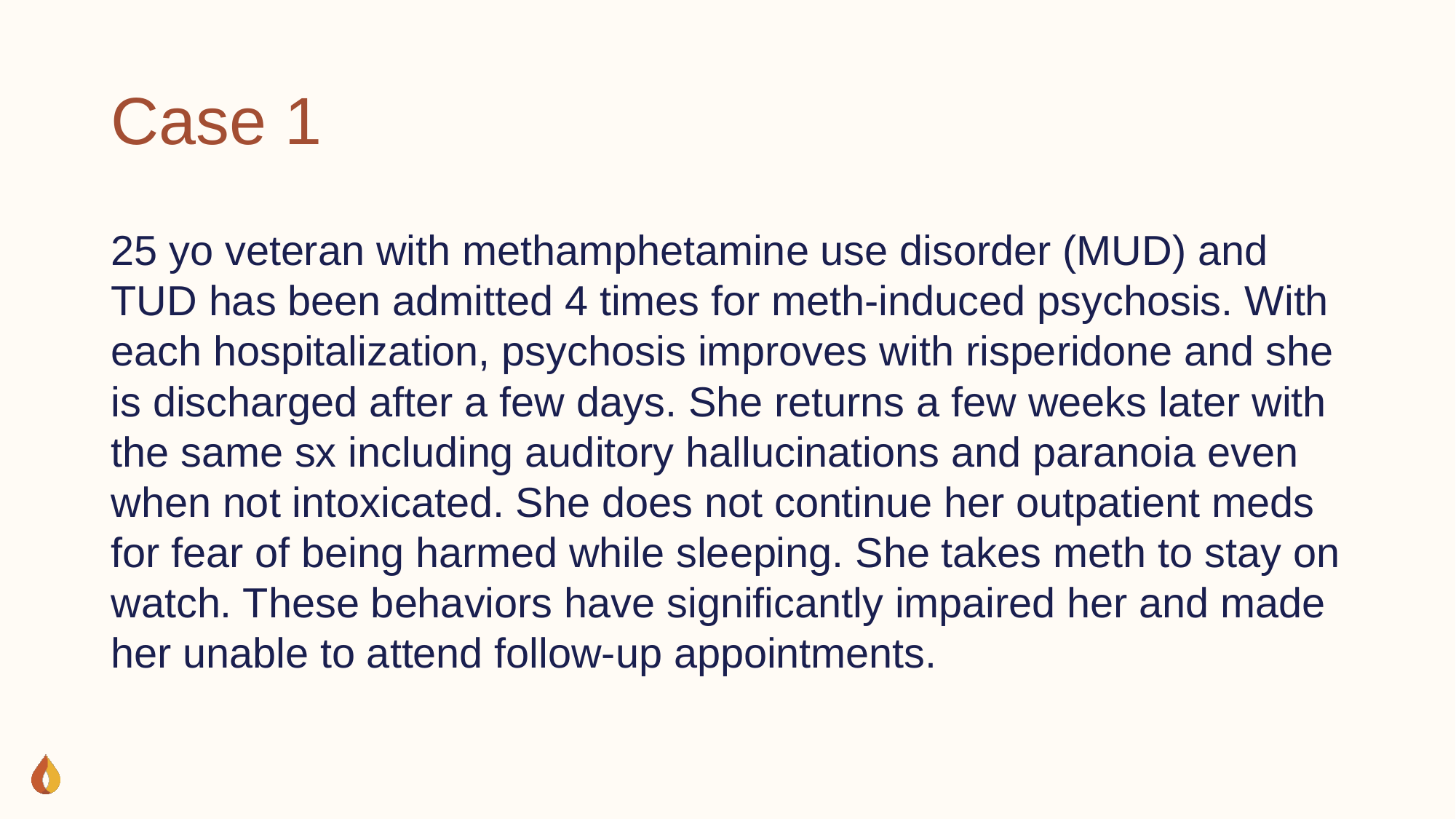

# Case 1
25 yo veteran with methamphetamine use disorder (MUD) and TUD has been admitted 4 times for meth-induced psychosis. With each hospitalization, psychosis improves with risperidone and she is discharged after a few days. She returns a few weeks later with the same sx including auditory hallucinations and paranoia even when not intoxicated. She does not continue her outpatient meds for fear of being harmed while sleeping. She takes meth to stay on watch. These behaviors have significantly impaired her and made her unable to attend follow-up appointments.